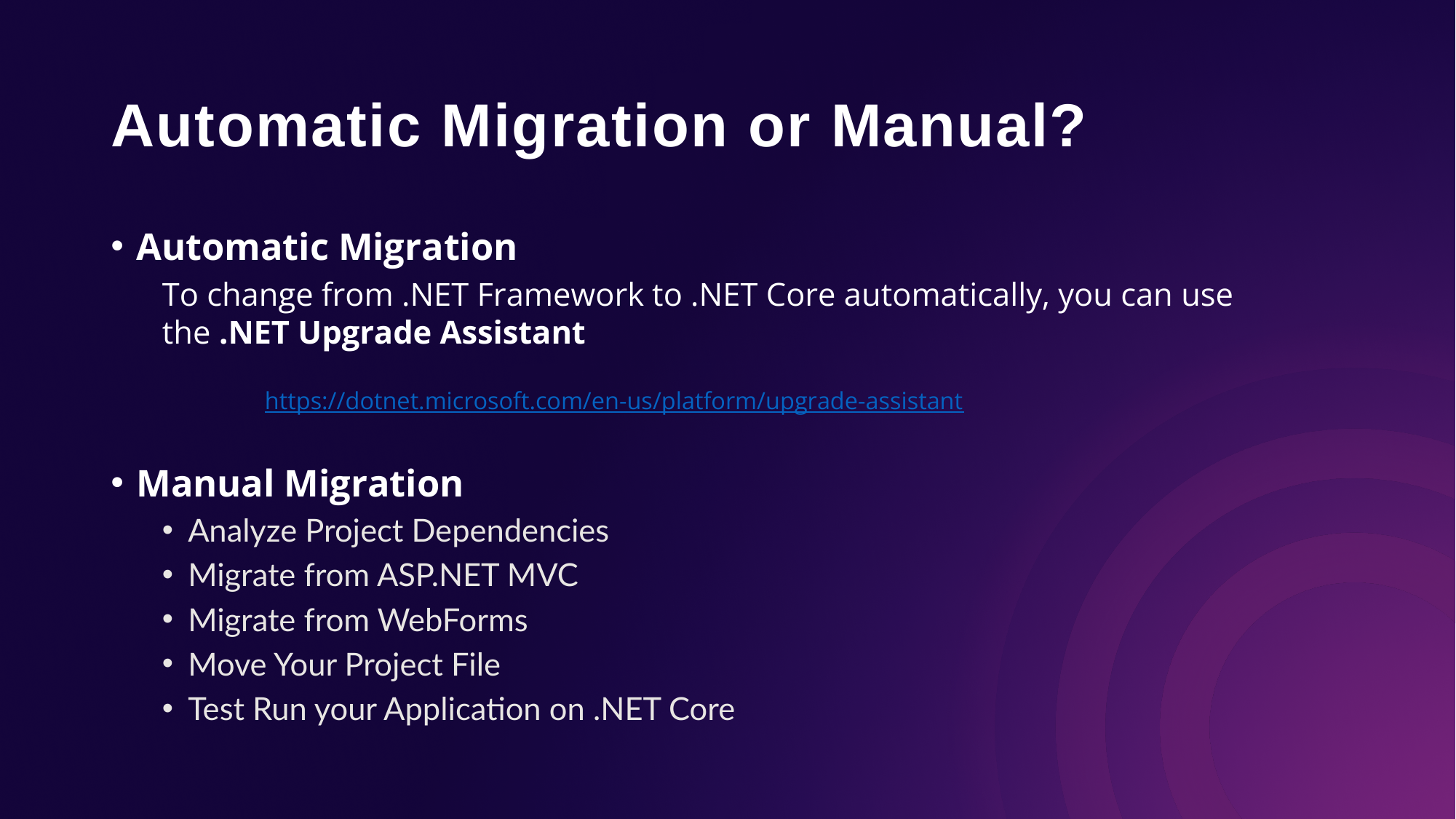

# Automatic Migration or Manual?
Automatic Migration
To change from .NET Framework to .NET Core automatically, you can use the .NET Upgrade Assistant

https://dotnet.microsoft.com/en-us/platform/upgrade-assistant

Manual Migration
Analyze Project Dependencies
Migrate from ASP.NET MVC
Migrate from WebForms
Move Your Project File
Test Run your Application on .NET Core